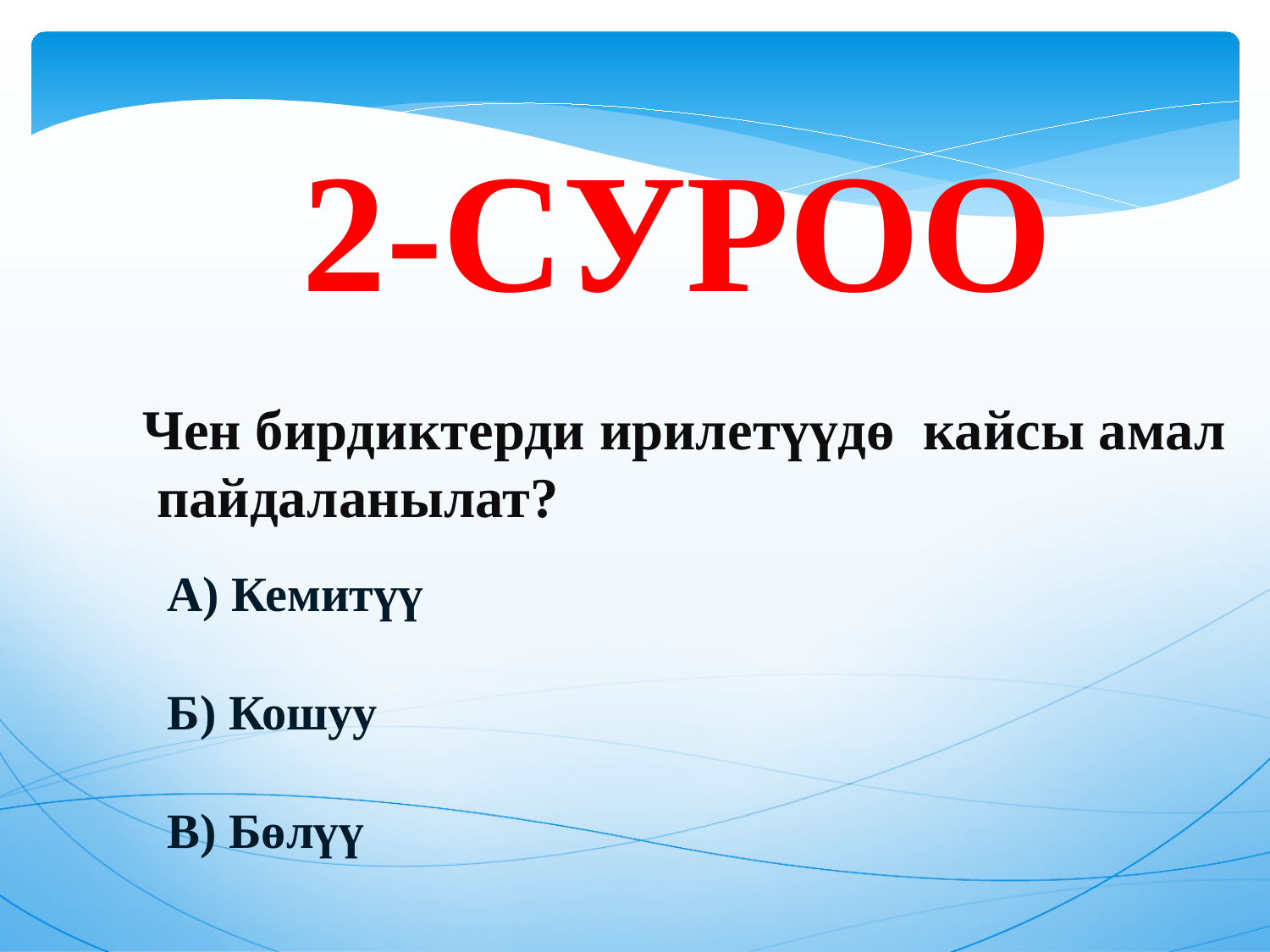

2-СУРОО
Чен бирдиктерди ирилетүүдө  кайсы амал
 пайдаланылат?
А) Кемитүү

Б) Кошуу

В) Бөлүү